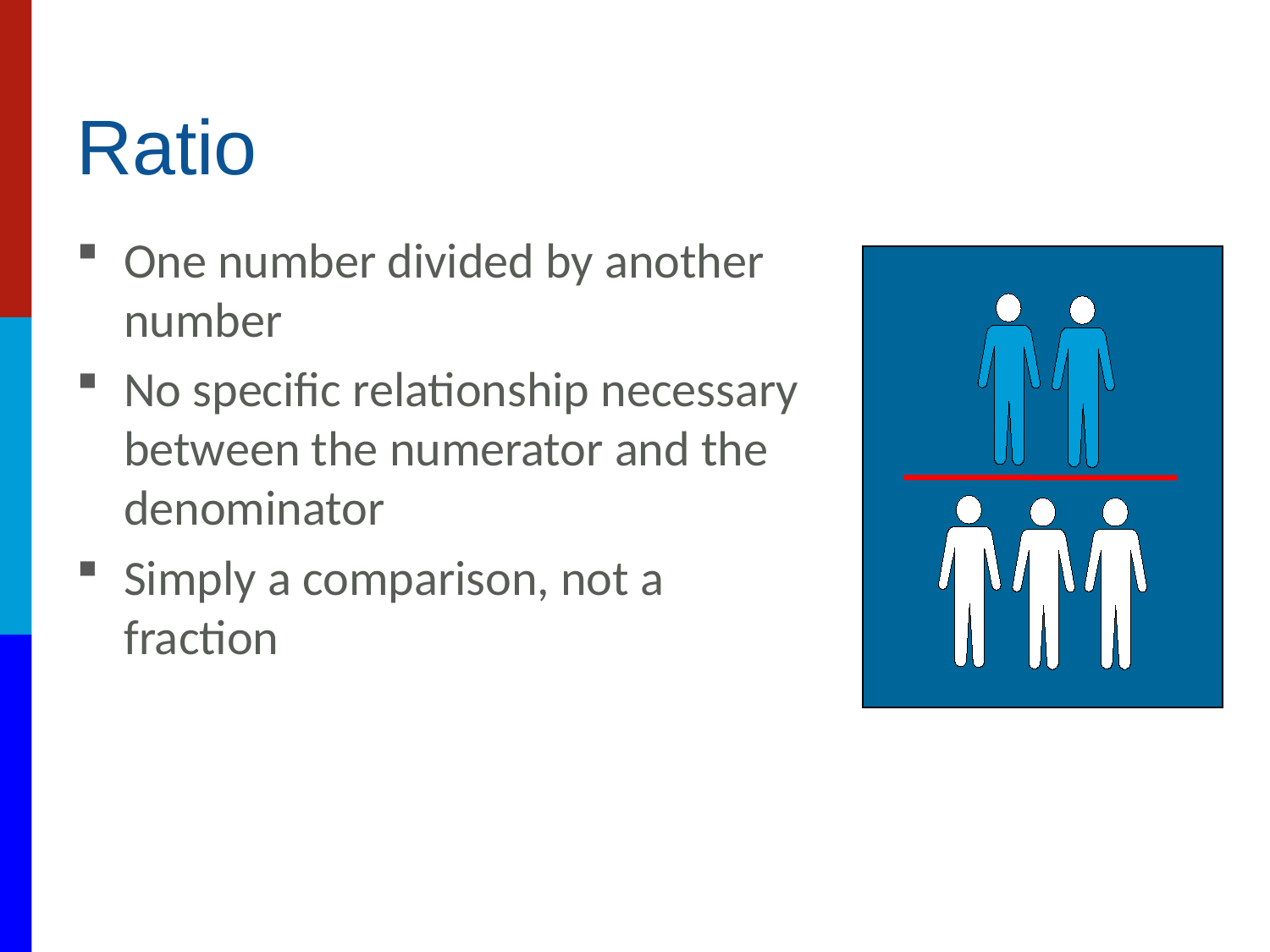

# Ratio
One number divided by another number
No specific relationship necessary between the numerator and the denominator
Simply a comparison, not a fraction